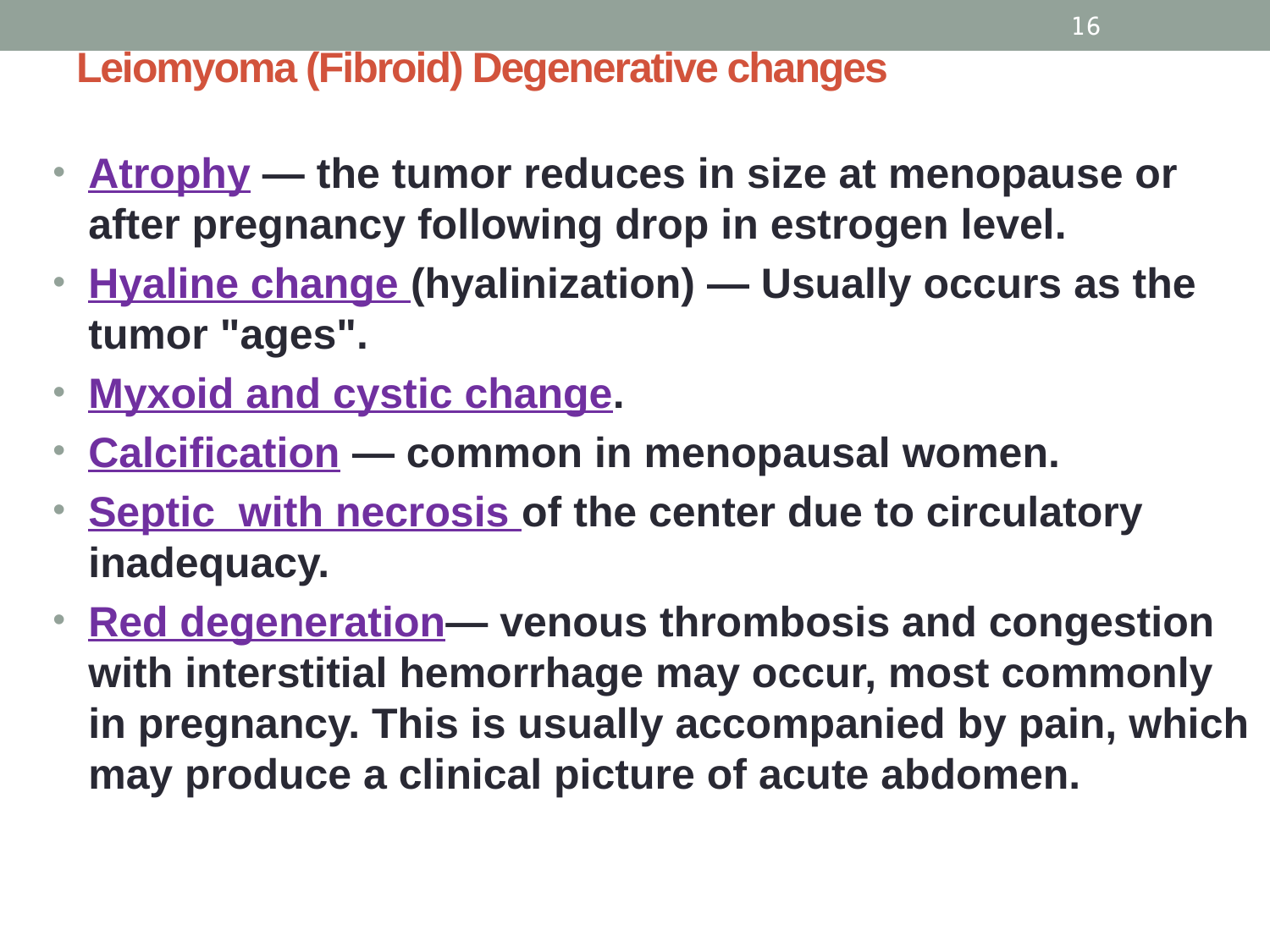

16
# Leiomyoma (Fibroid) Degenerative changes
Atrophy — the tumor reduces in size at menopause or after pregnancy following drop in estrogen level.
Hyaline change (hyalinization) — Usually occurs as the tumor "ages".
Myxoid and cystic change.
Calcification — common in menopausal women.
Septic  with necrosis of the center due to circulatory inadequacy.
Red degeneration— venous thrombosis and congestion with interstitial hemorrhage may occur, most commonly in pregnancy. This is usually accompanied by pain, which may produce a clinical picture of acute abdomen.